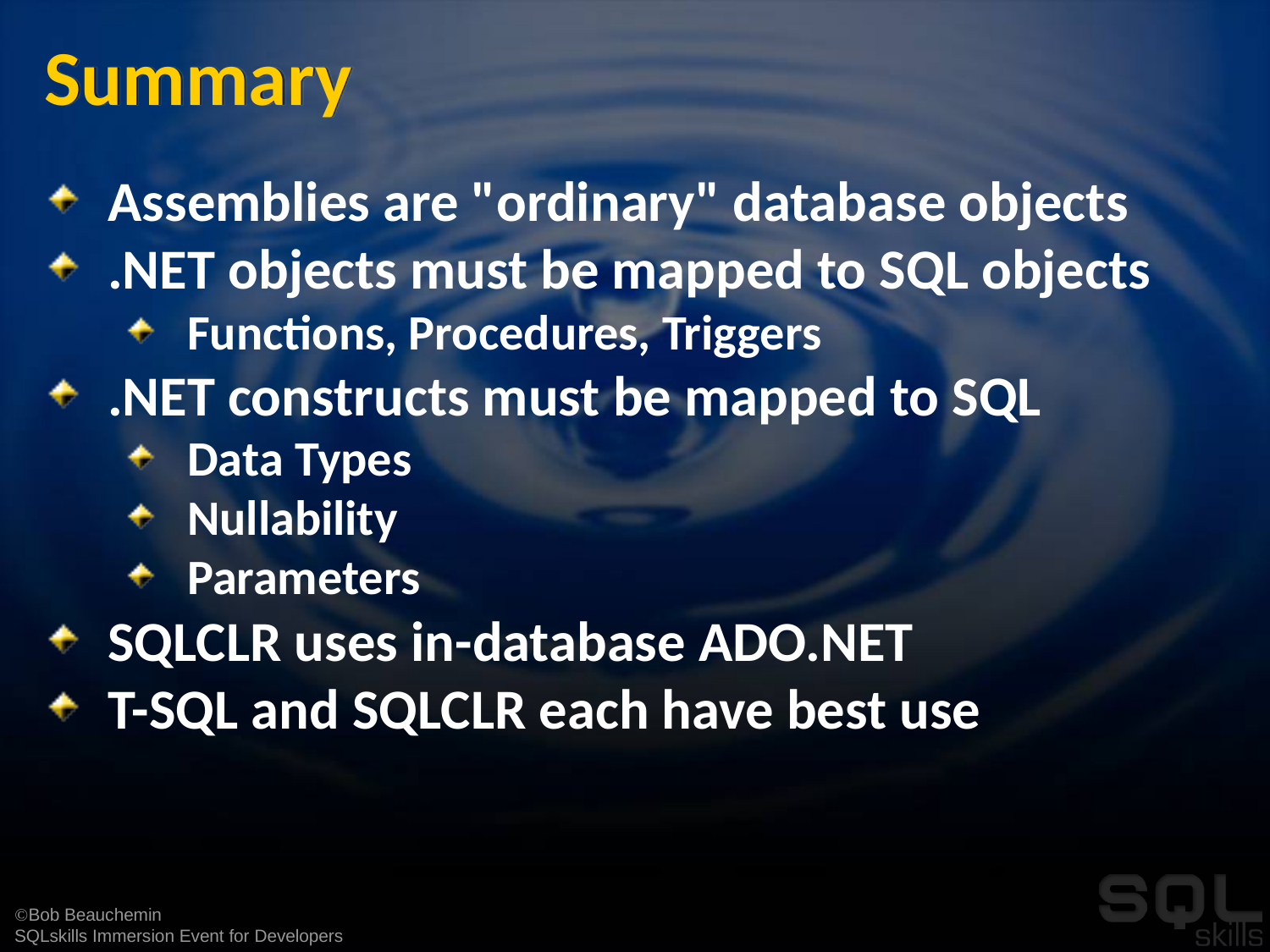

# Summary
Assemblies are "ordinary" database objects
.NET objects must be mapped to SQL objects
Functions, Procedures, Triggers
.NET constructs must be mapped to SQL
Data Types
Nullability
Parameters
SQLCLR uses in-database ADO.NET
T-SQL and SQLCLR each have best use